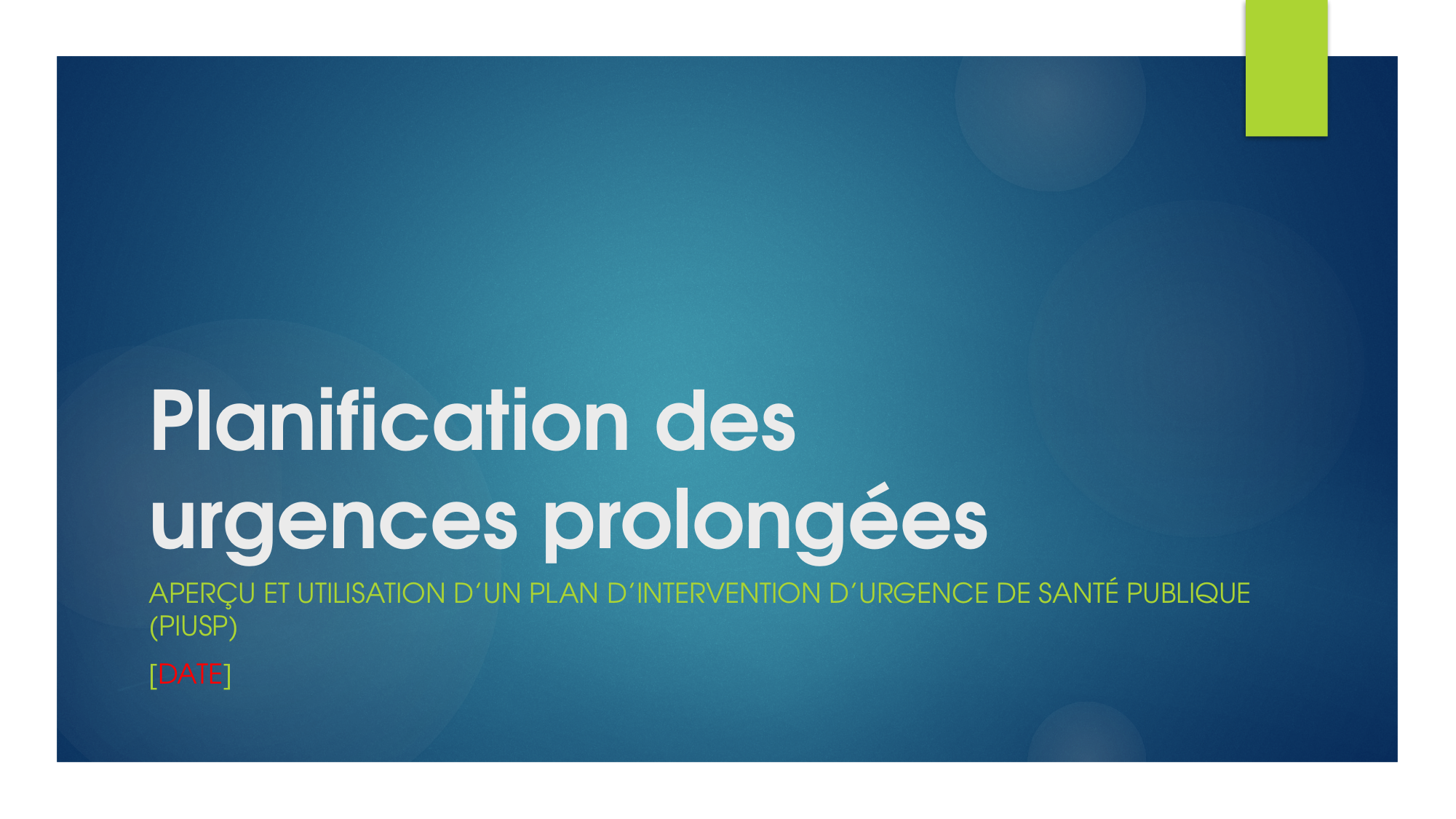

# Planification des urgences prolongées
Aperçu et utilisation d’un plan d’intervention d’urgence de santé publique (PIUSP)
[date]